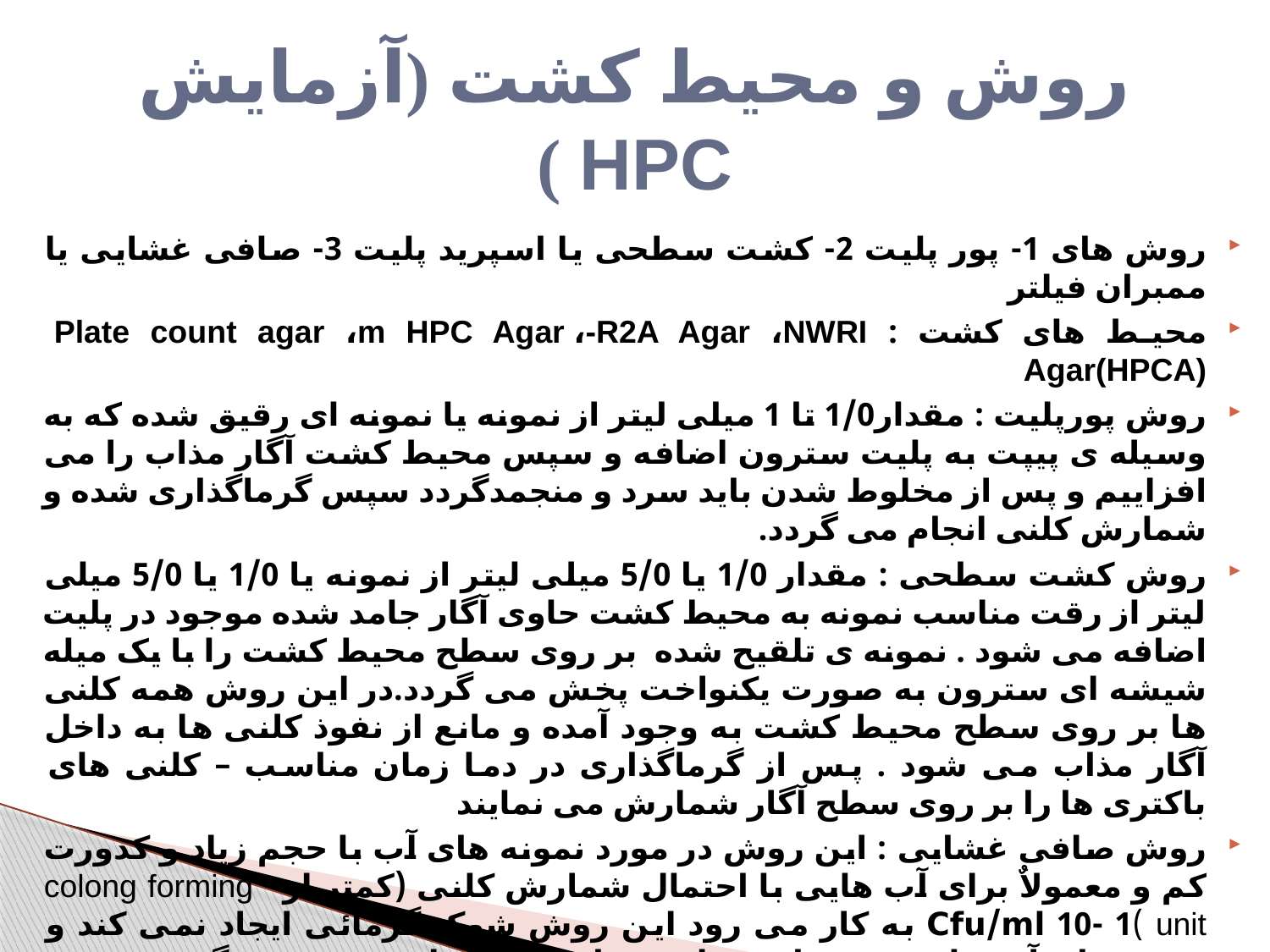

روش و محیط کشت (آزمایش HPC )
روش های 1- پور پلیت 2- کشت سطحی یا اسپرید پلیت 3- صافی غشایی یا ممبران فیلتر
محیط های کشت : Plate count agar ،m HPC Agar ،-R2A Agar ،NWRI Agar(HPCA)
روش پورپلیت : مقدار1/0 تا 1 میلی لیتر از نمونه یا نمونه ای رقیق شده که به وسیله ی پیپت به پلیت سترون اضافه و سپس محیط کشت آگار مذاب را می افزاییم و پس از مخلوط شدن باید سرد و منجمدگردد سپس گرماگذاری شده و شمارش کلنی انجام می گردد.
روش کشت سطحی : مقدار 1/0 یا 5/0 میلی لیتر از نمونه یا 1/0 یا 5/0 میلی لیتر از رقت مناسب نمونه به محیط کشت حاوی آگار جامد شده موجود در پلیت اضافه می شود . نمونه ی تلقیح شده  بر روی سطح محیط کشت را با یک میله شیشه ای سترون به صورت یکنواخت پخش می گردد.در این روش همه کلنی ها بر روی سطح محیط کشت به وجود آمده و مانع از نفوذ کلنی ها به داخل آگار مذاب می شود . پس از گرماگذاری در دما زمان مناسب – کلنی های باکتری ها را بر روی سطح آگار شمارش می نمایند
روش صافی غشایی : این روش در مورد نمونه های آب با حجم زیاد و کدورت کم و معمولاٌ برای آب هایی با احتمال شمارش کلنی (کمتر از   colong forming unit )Cfu/ml 10- 1 به کار می رود این روش شوک گرمائی ایجاد نمی کند و هزینه های آن برای تهیه صافی های غشایی بیشتر از دو روش  دیگر برشمرده می شود